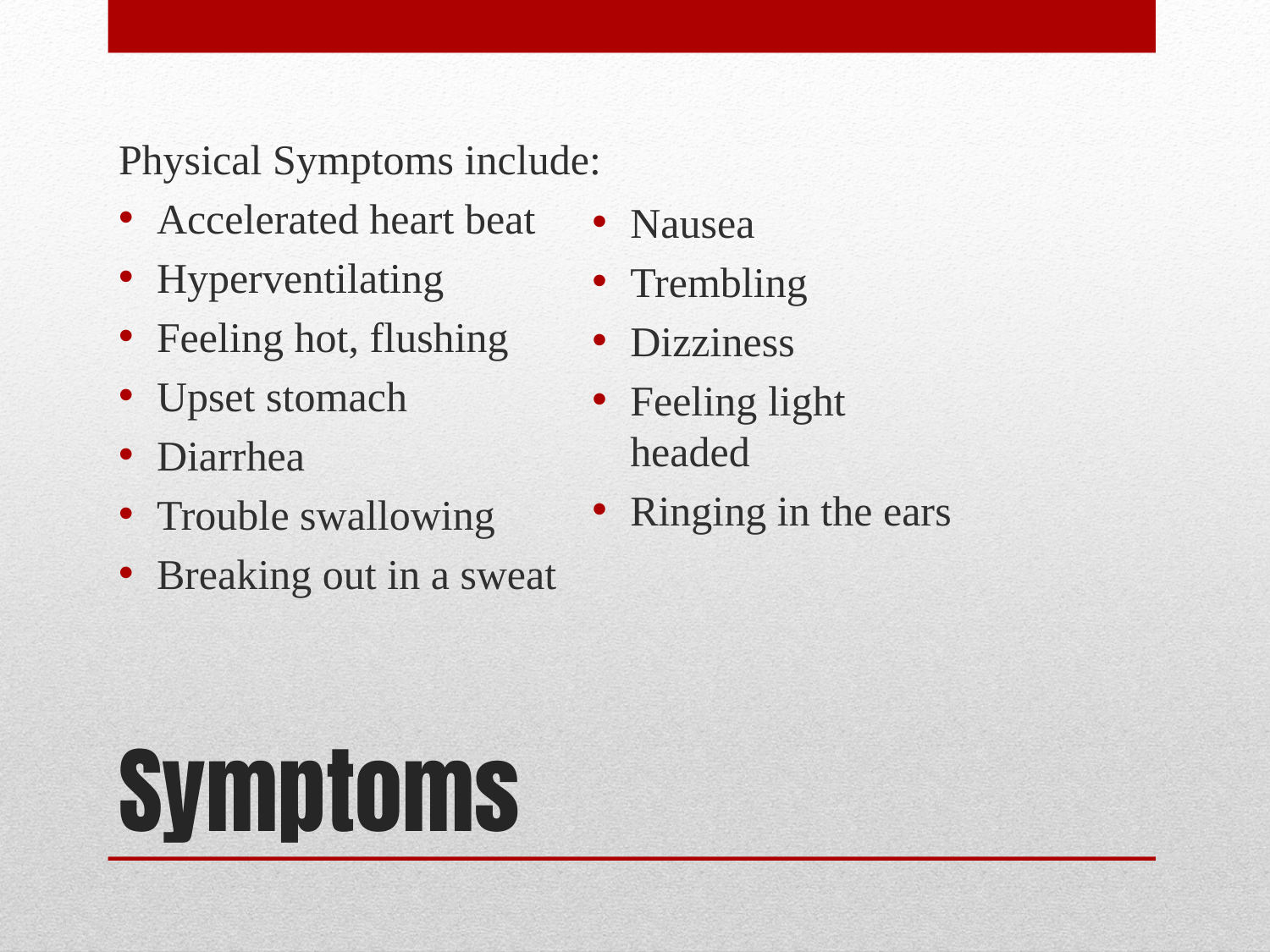

Physical Symptoms include:
Accelerated heart beat
Hyperventilating
Feeling hot, flushing
Upset stomach
Diarrhea
Trouble swallowing
Breaking out in a sweat
Nausea
Trembling
Dizziness
Feeling light headed
Ringing in the ears
# Symptoms